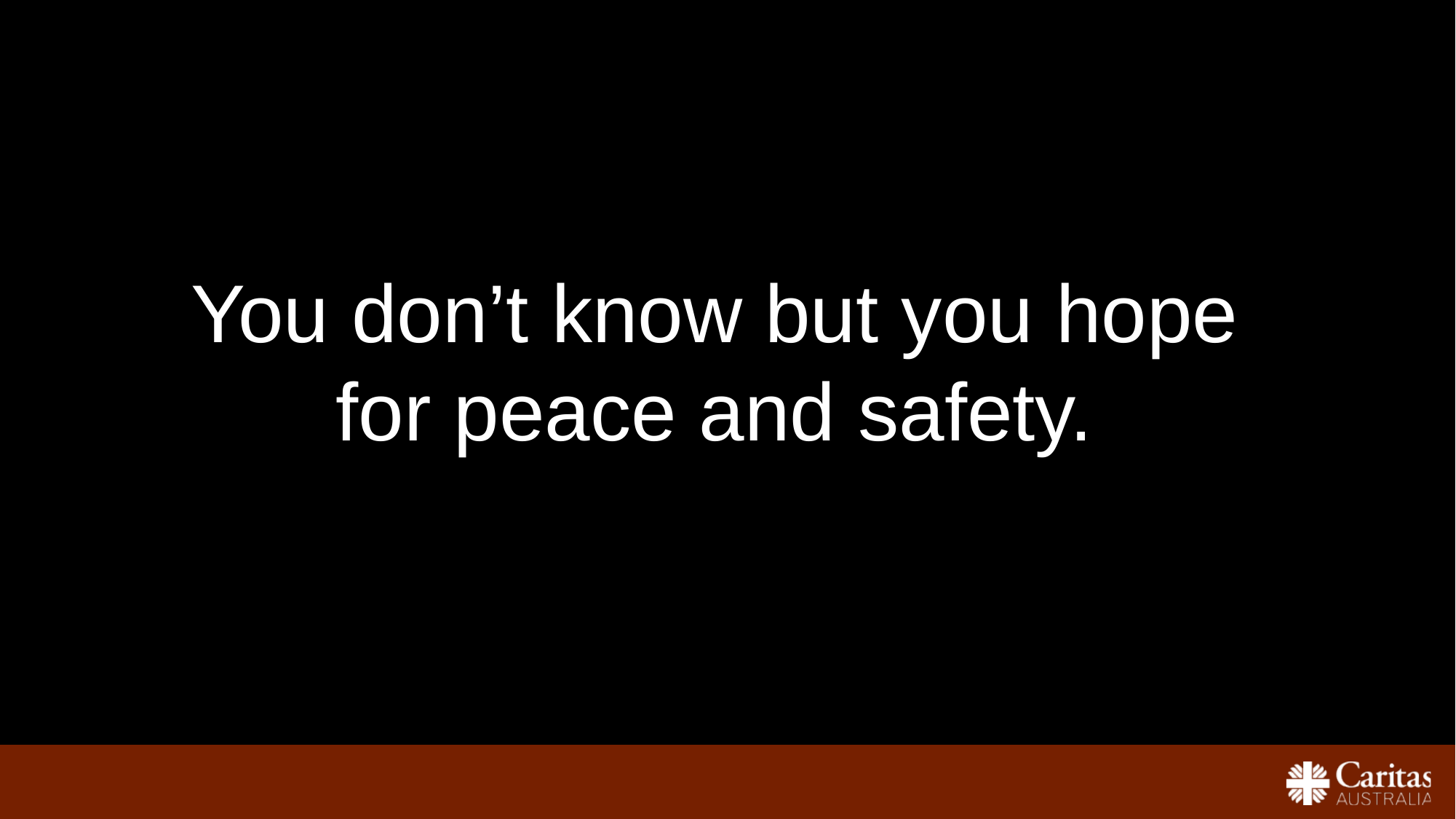

You don’t know but you hope for peace and safety.